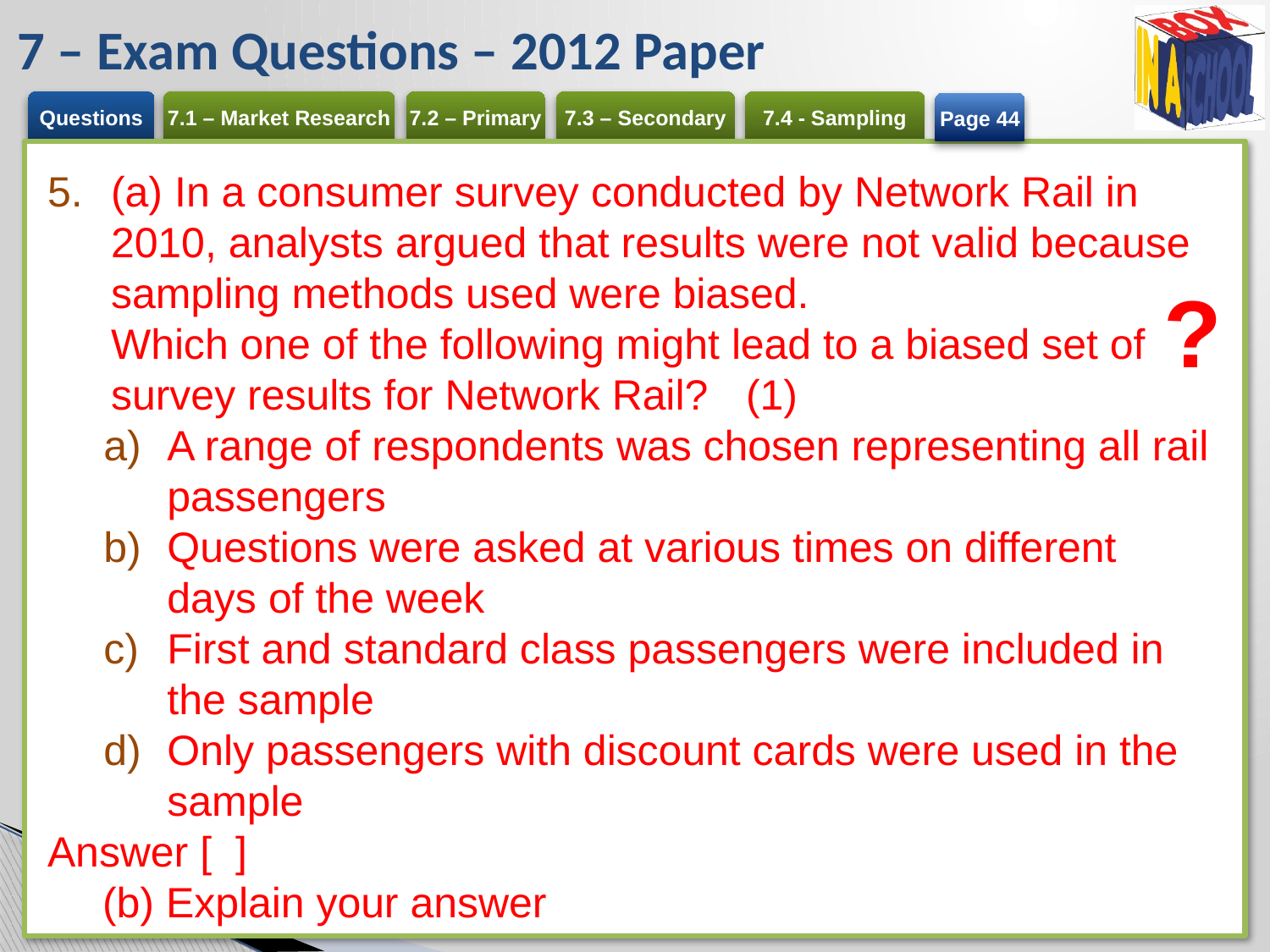

# 7 – Exam Questions – 2012 Paper
Page 44
(a) In a consumer survey conducted by Network Rail in 2010, analysts argued that results were not valid because sampling methods used were biased.
Which one of the following might lead to a biased set of survey results for Network Rail?	(1)
A range of respondents was chosen representing all rail passengers
Questions were asked at various times on different days of the week
First and standard class passengers were included in the sample
Only passengers with discount cards were used in the sample
Answer [  ]
(b) Explain your answer
?